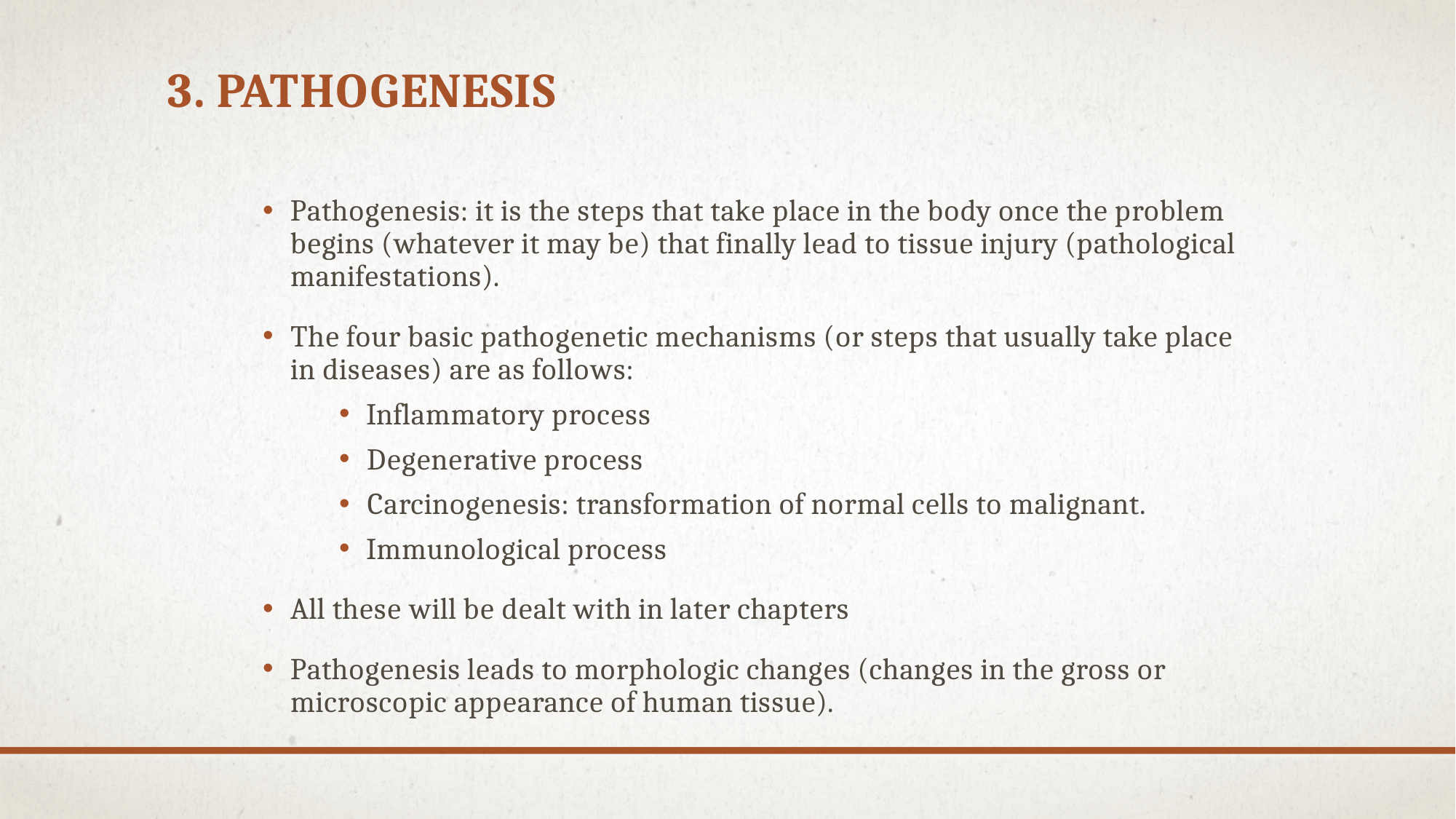

# 3. Pathogenesis

Pathogenesis: it is the steps that take place in the body once the problem begins (whatever it may be) that finally lead to tissue injury (pathological manifestations).
The four basic pathogenetic mechanisms (or steps that usually take place in diseases) are as follows:
Inflammatory process
Degenerative process
Carcinogenesis: transformation of normal cells to malignant.
Immunological process
All these will be dealt with in later chapters
Pathogenesis leads to morphologic changes (changes in the gross or microscopic appearance of human tissue).